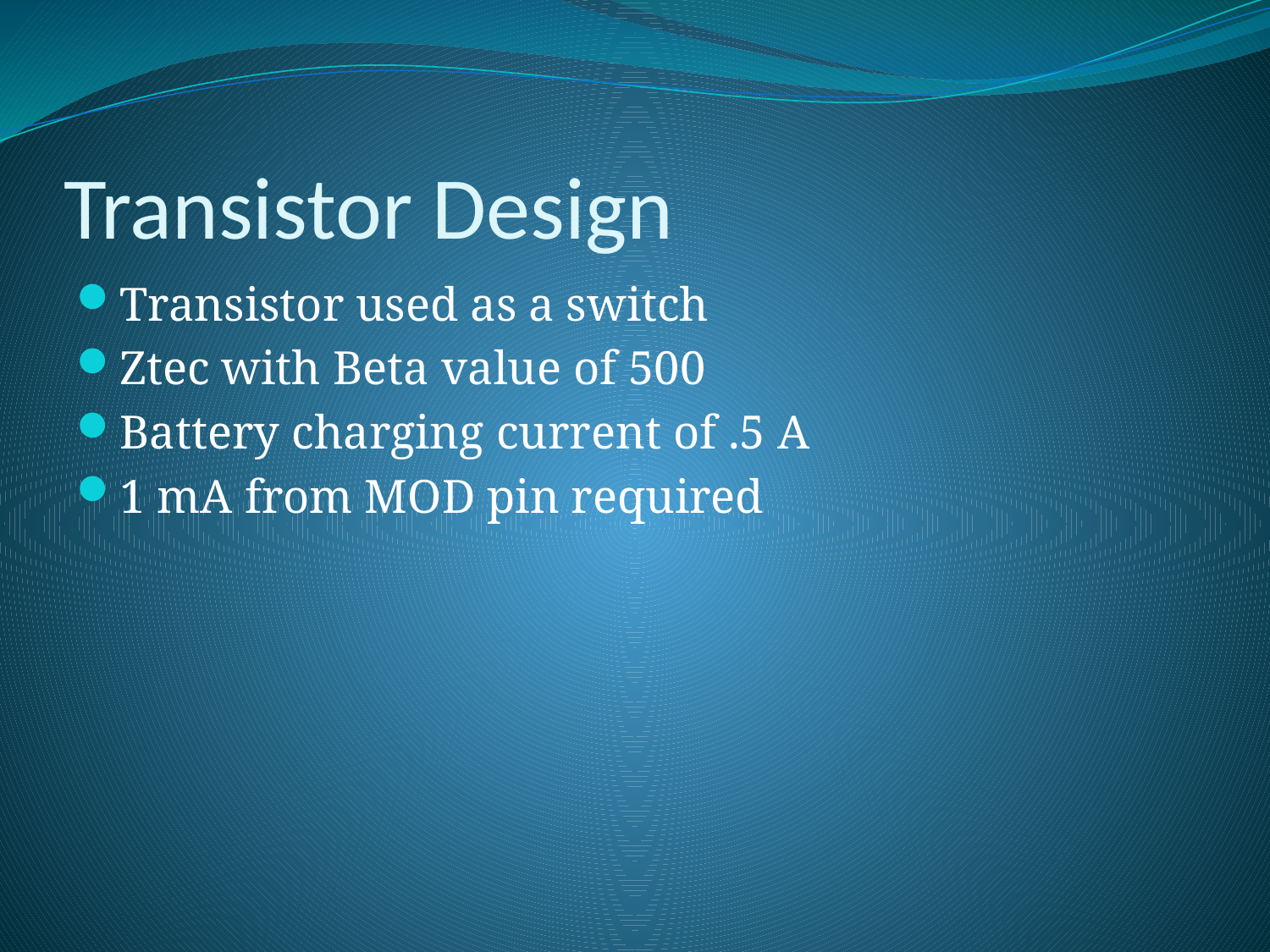

Transistor Design
Transistor used as a switch
Ztec with Beta value of 500
Battery charging current of .5 A
1 mA from MOD pin required